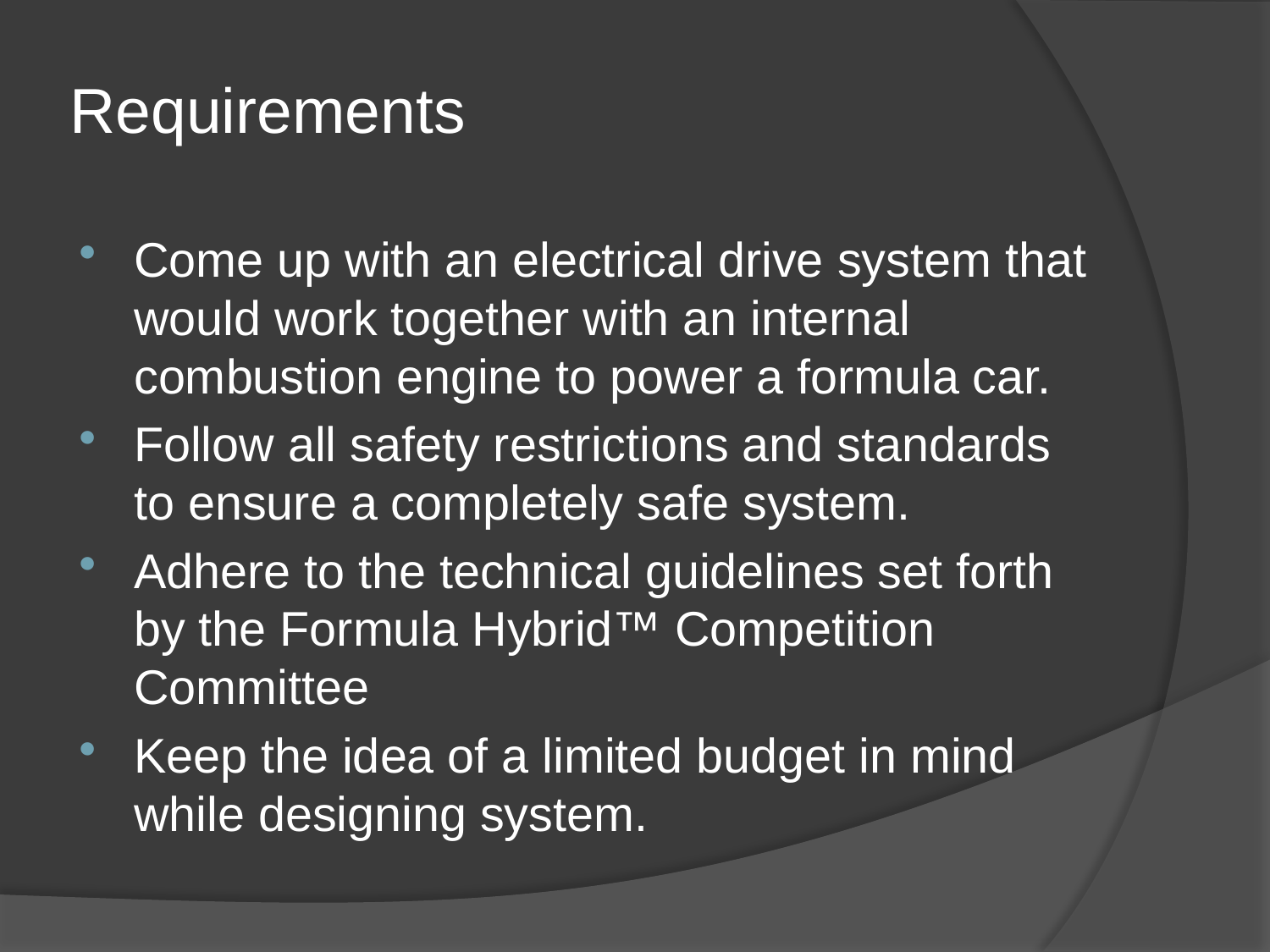

# Requirements
Come up with an electrical drive system that would work together with an internal combustion engine to power a formula car.
Follow all safety restrictions and standards to ensure a completely safe system.
Adhere to the technical guidelines set forth by the Formula Hybrid™ Competition Committee
Keep the idea of a limited budget in mind while designing system.